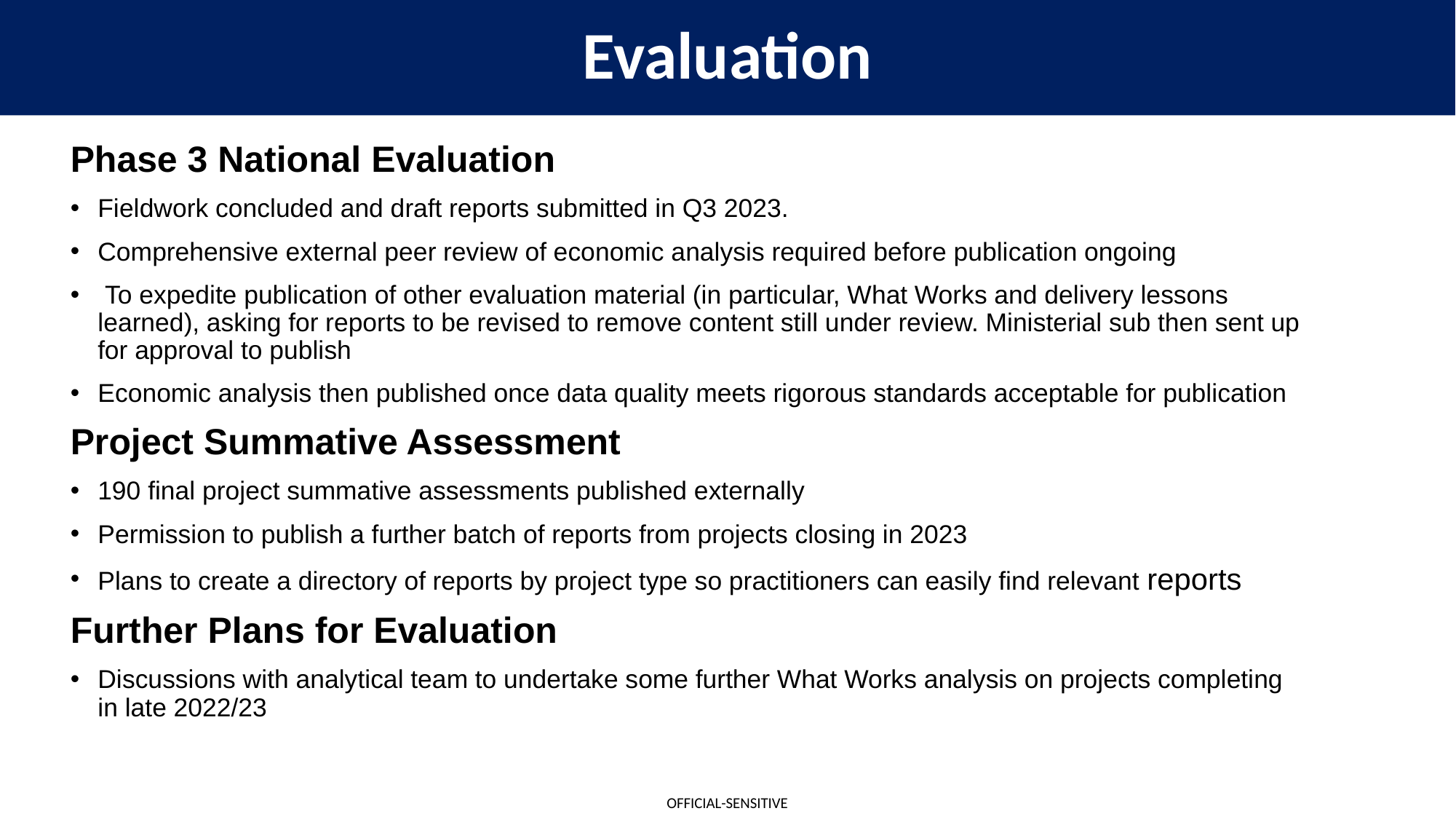

Evaluation
Phase 3 National Evaluation
Fieldwork concluded and draft reports submitted in Q3 2023.
Comprehensive external peer review of economic analysis required before publication ongoing
 To expedite publication of other evaluation material (in particular, What Works and delivery lessons learned), asking for reports to be revised to remove content still under review. Ministerial sub then sent up for approval to publish
Economic analysis then published once data quality meets rigorous standards acceptable for publication
Project Summative Assessment
190 final project summative assessments published externally
Permission to publish a further batch of reports from projects closing in 2023
Plans to create a directory of reports by project type so practitioners can easily find relevant reports
Further Plans for Evaluation
Discussions with analytical team to undertake some further What Works analysis on projects completing in late 2022/23